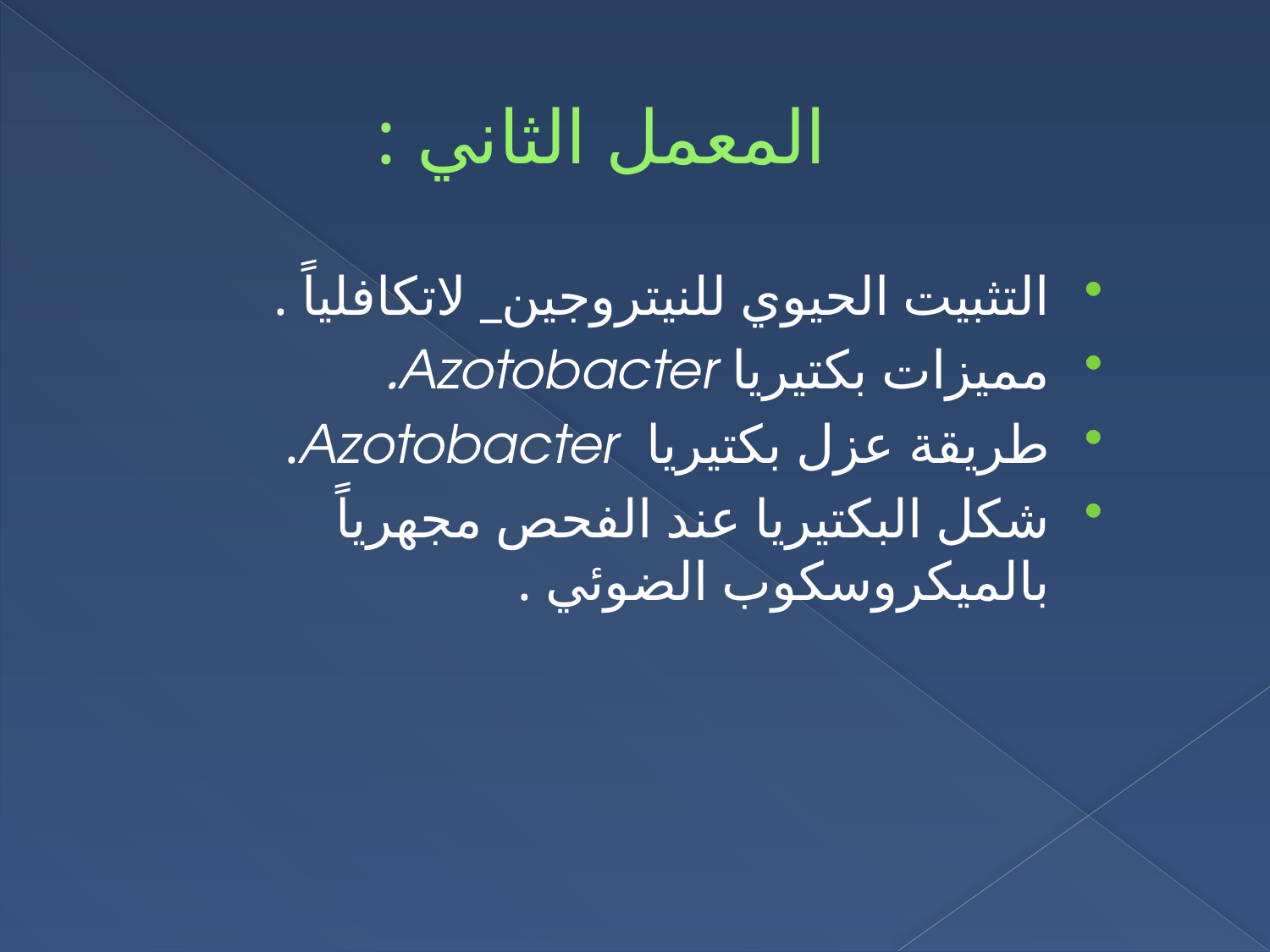

# المعمل الثاني :
التثبيت الحيوي للنيتروجين_ لاتكافلياً .
مميزات بكتيريا Azotobacter.
طريقة عزل بكتيريا  Azotobacter.
شكل البكتيريا عند الفحص مجهرياً بالميكروسكوب الضوئي .